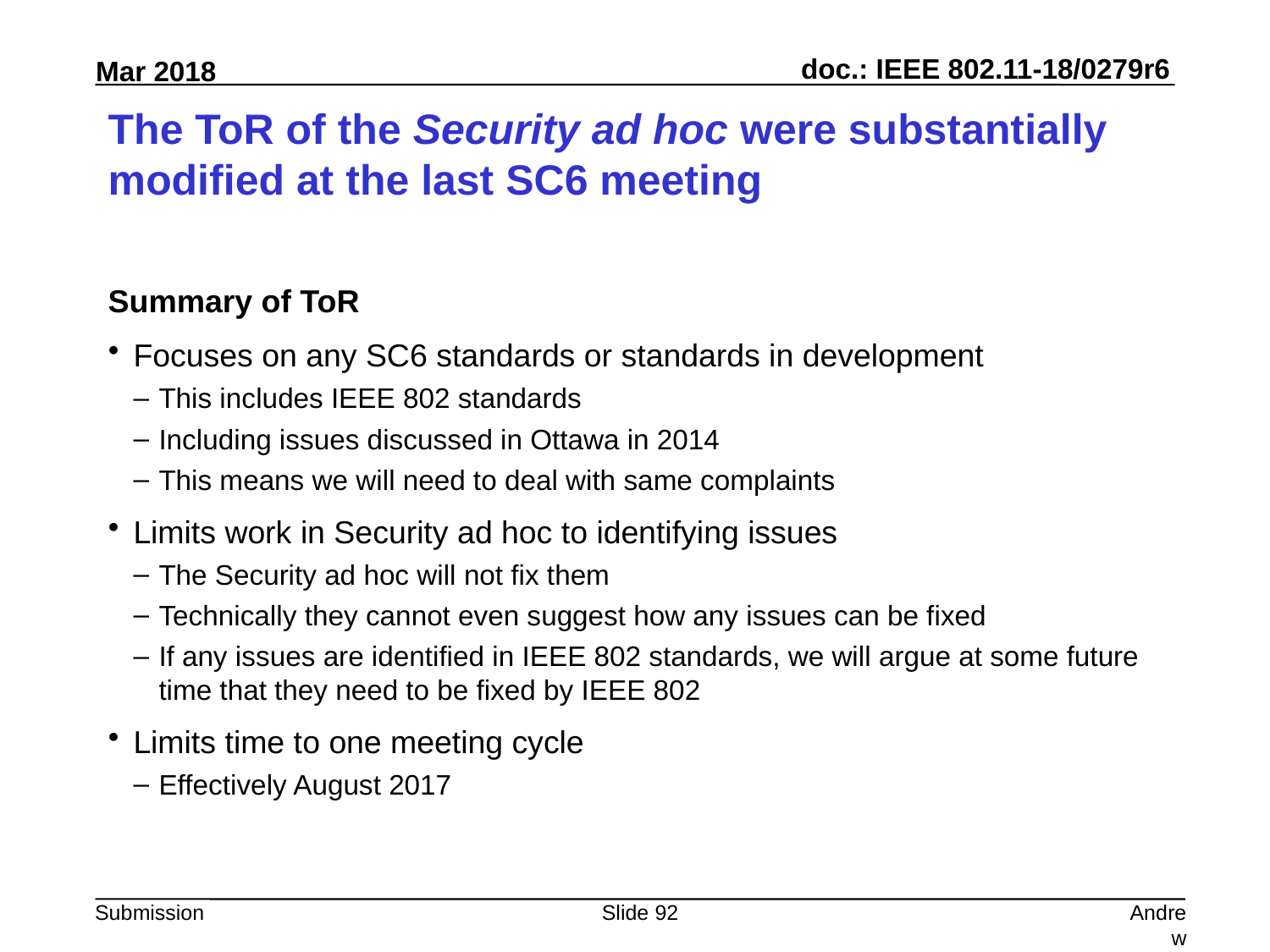

# The ToR of the Security ad hoc were substantially modified at the last SC6 meeting
Summary of ToR
Focuses on any SC6 standards or standards in development
This includes IEEE 802 standards
Including issues discussed in Ottawa in 2014
This means we will need to deal with same complaints
Limits work in Security ad hoc to identifying issues
The Security ad hoc will not fix them
Technically they cannot even suggest how any issues can be fixed
If any issues are identified in IEEE 802 standards, we will argue at some future time that they need to be fixed by IEEE 802
Limits time to one meeting cycle
Effectively August 2017

Slide 92
Andrew Myles, Cisco